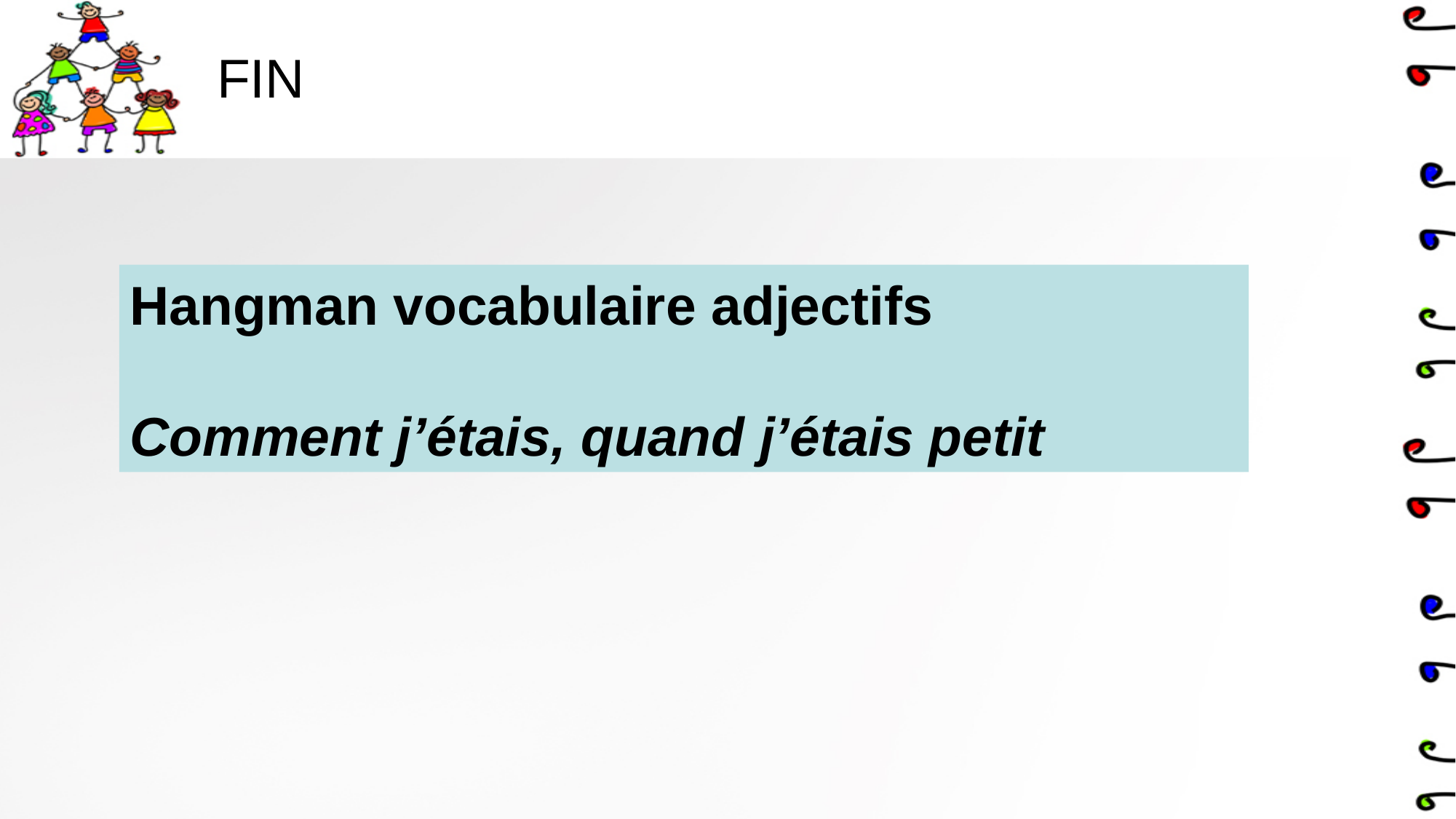

# FIN
Hangman vocabulaire adjectifs
Comment j’étais, quand j’étais petit